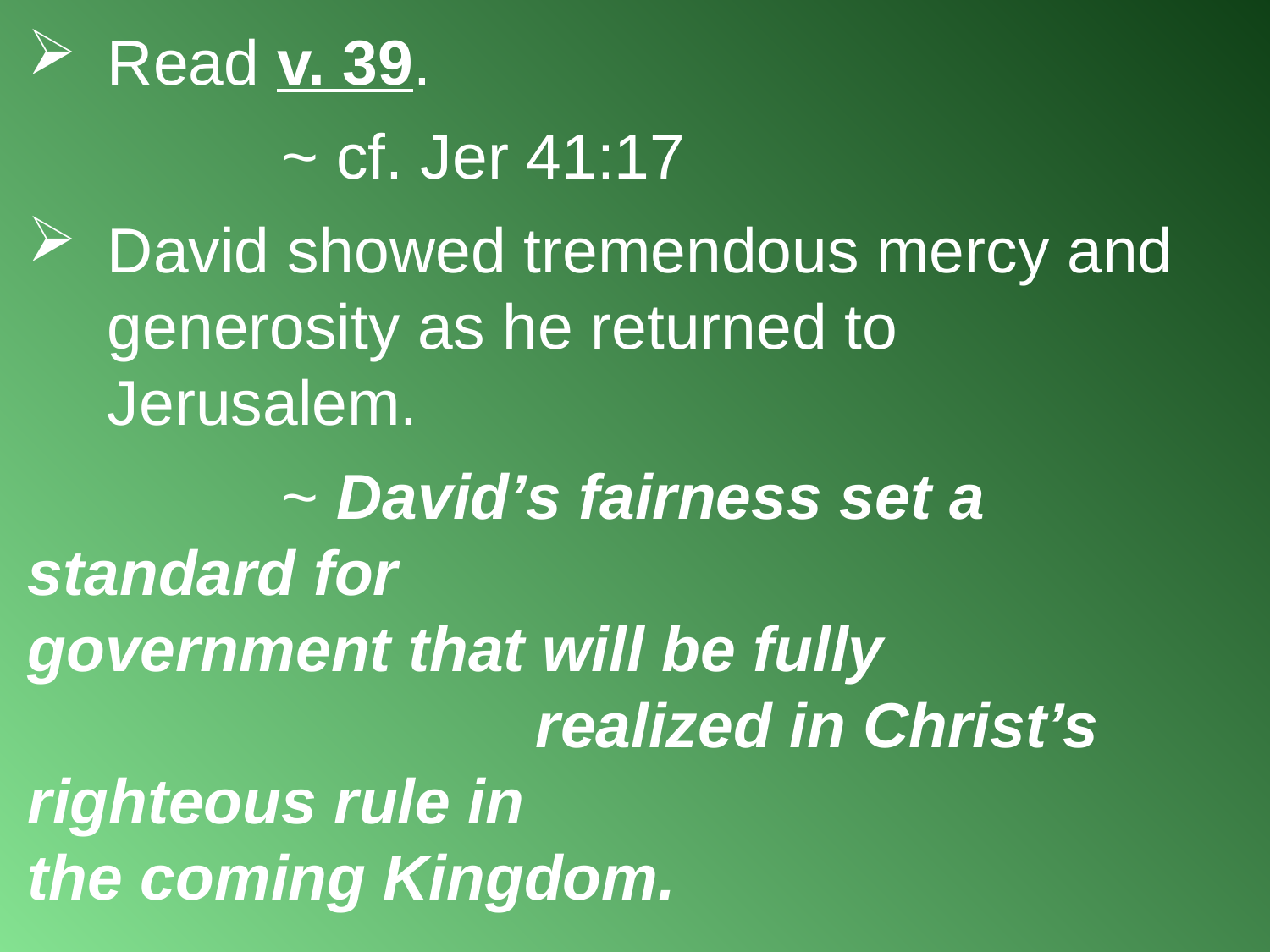

Read v. 39.
		~ cf. Jer 41:17
David showed tremendous mercy and generosity as he returned to Jerusalem.
		~ David’s fairness set a standard for 					government that will be fully 							realized in Christ’s righteous rule in 					the coming Kingdom.